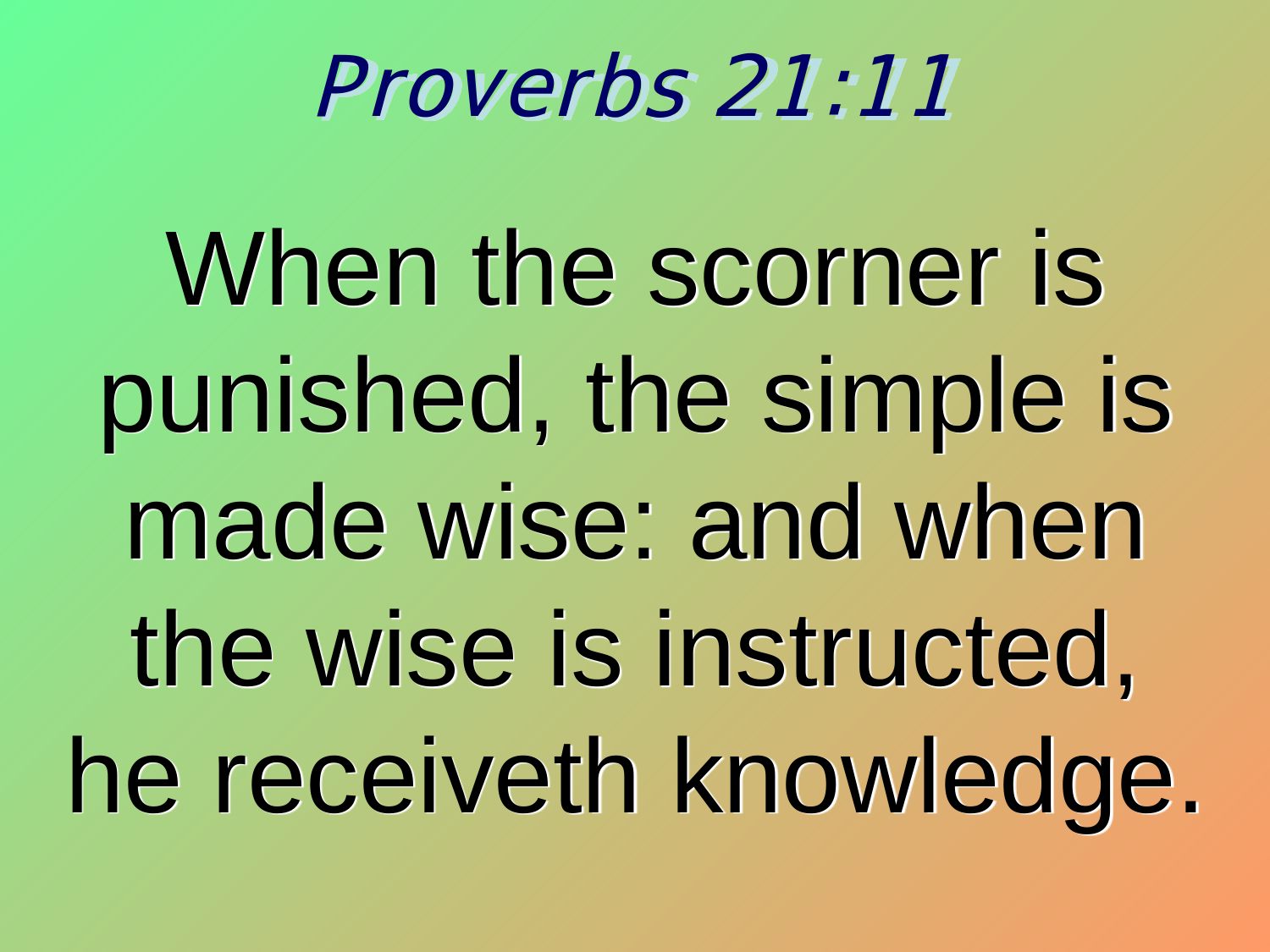

Proverbs 21:11
When the scorner is punished, the simple is made wise: and when the wise is instructed, he receiveth knowledge.